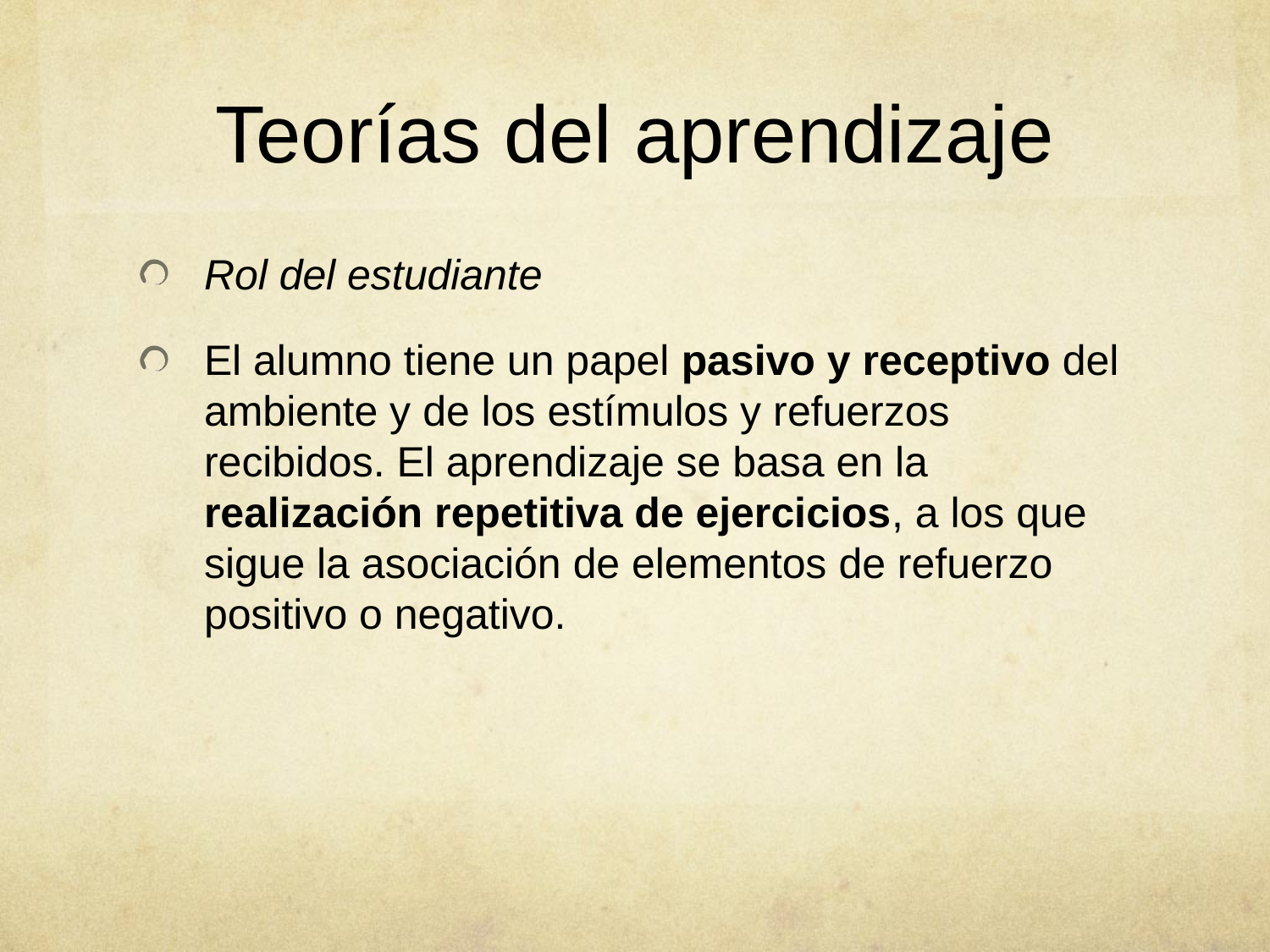

# Teorías del aprendizaje
Rol del estudiante
El alumno tiene un papel pasivo y receptivo del ambiente y de los estímulos y refuerzos recibidos. El aprendizaje se basa en la realización repetitiva de ejercicios, a los que sigue la asociación de elementos de refuerzo positivo o negativo.